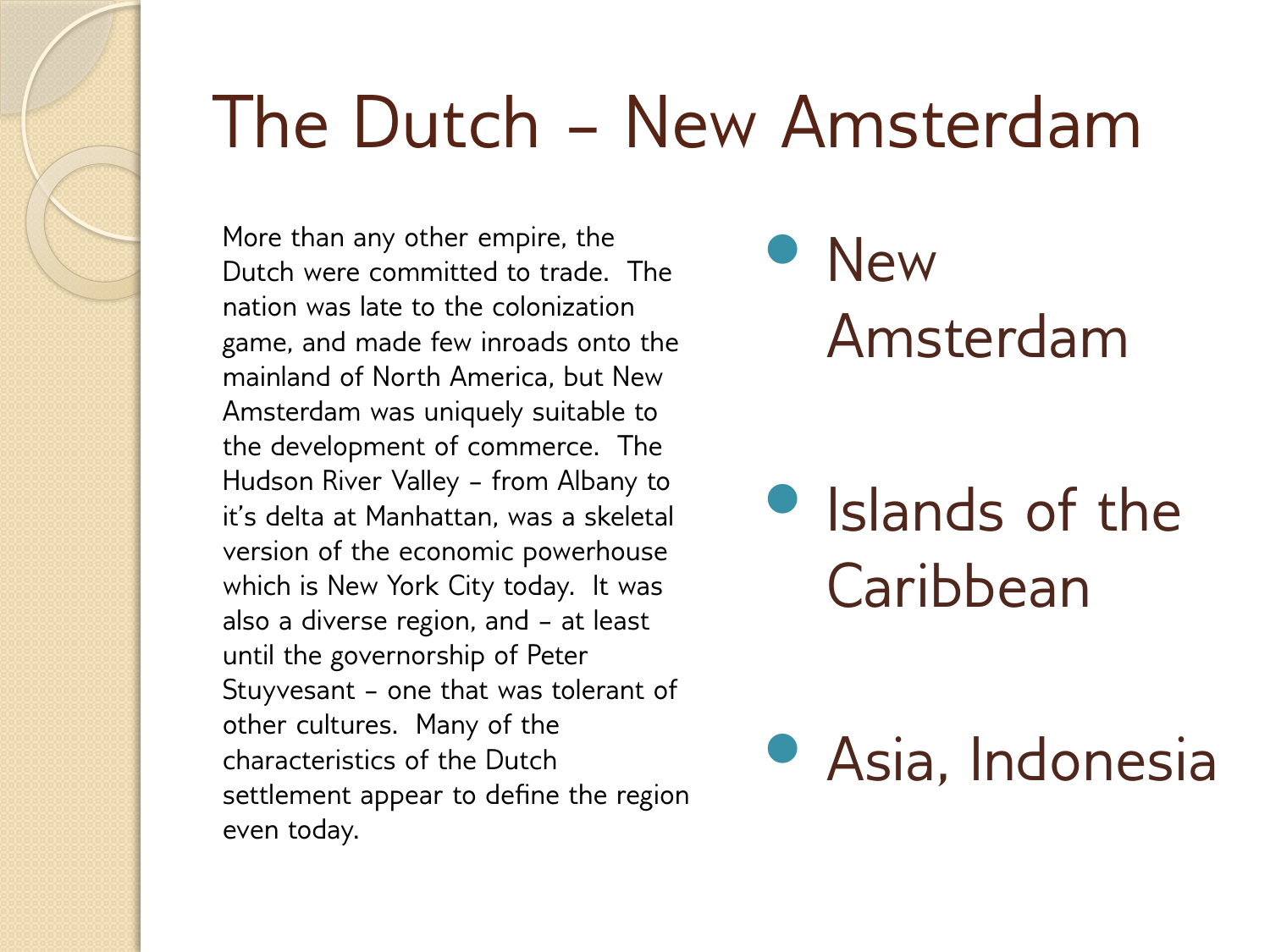

# The Dutch – New Amsterdam
More than any other empire, the Dutch were committed to trade.  The nation was late to the colonization game, and made few inroads onto the mainland of North America, but New Amsterdam was uniquely suitable to the development of commerce.  The Hudson River Valley – from Albany to it’s delta at Manhattan, was a skeletal version of the economic powerhouse which is New York City today.  It was also a diverse region, and – at least until the governorship of Peter Stuyvesant – one that was tolerant of other cultures.  Many of the characteristics of the Dutch settlement appear to define the region even today.
New Amsterdam

Islands of the Caribbean

Asia, Indonesia